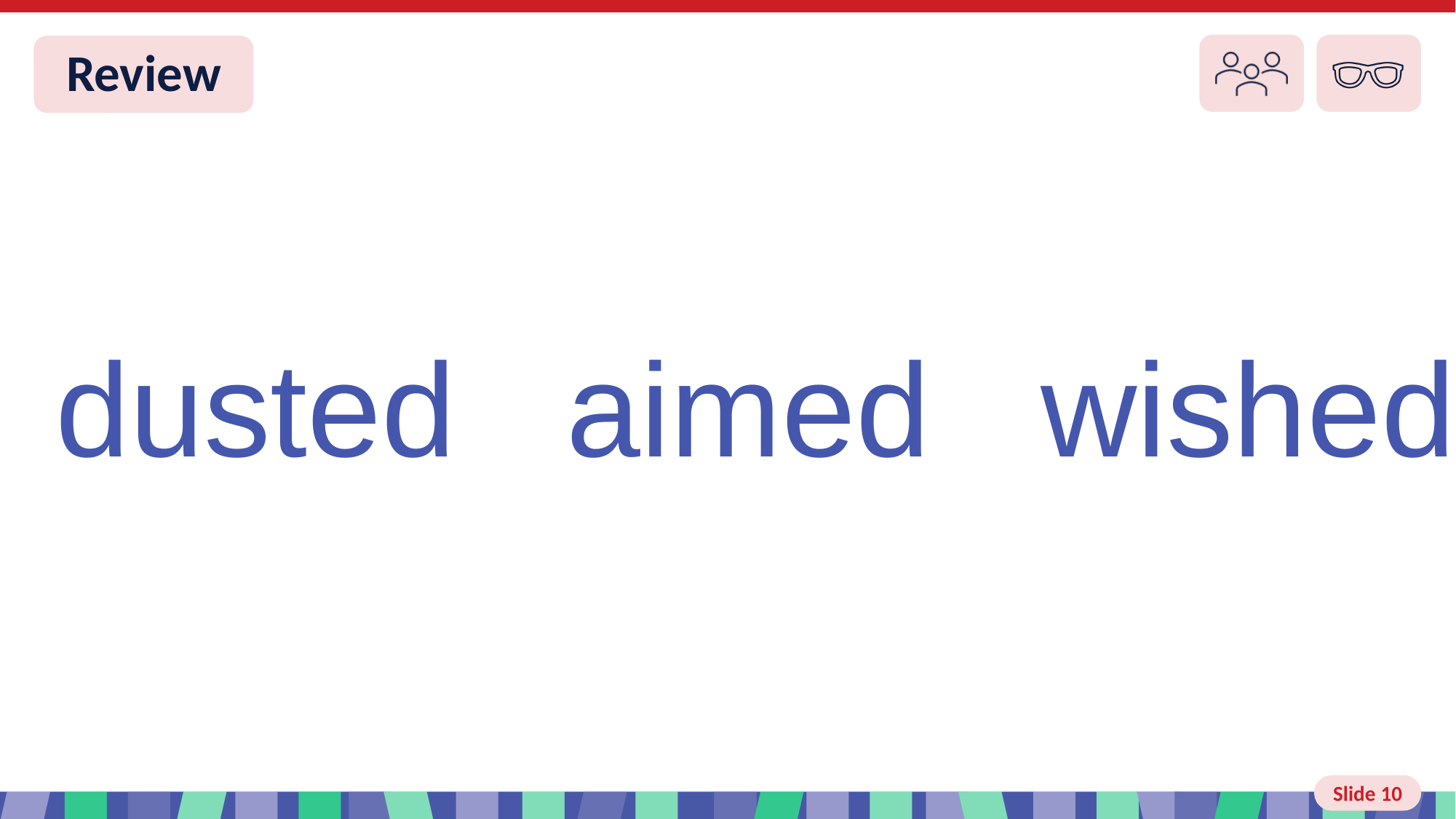

Slide 10 Review You do
dusted   aimed   wished